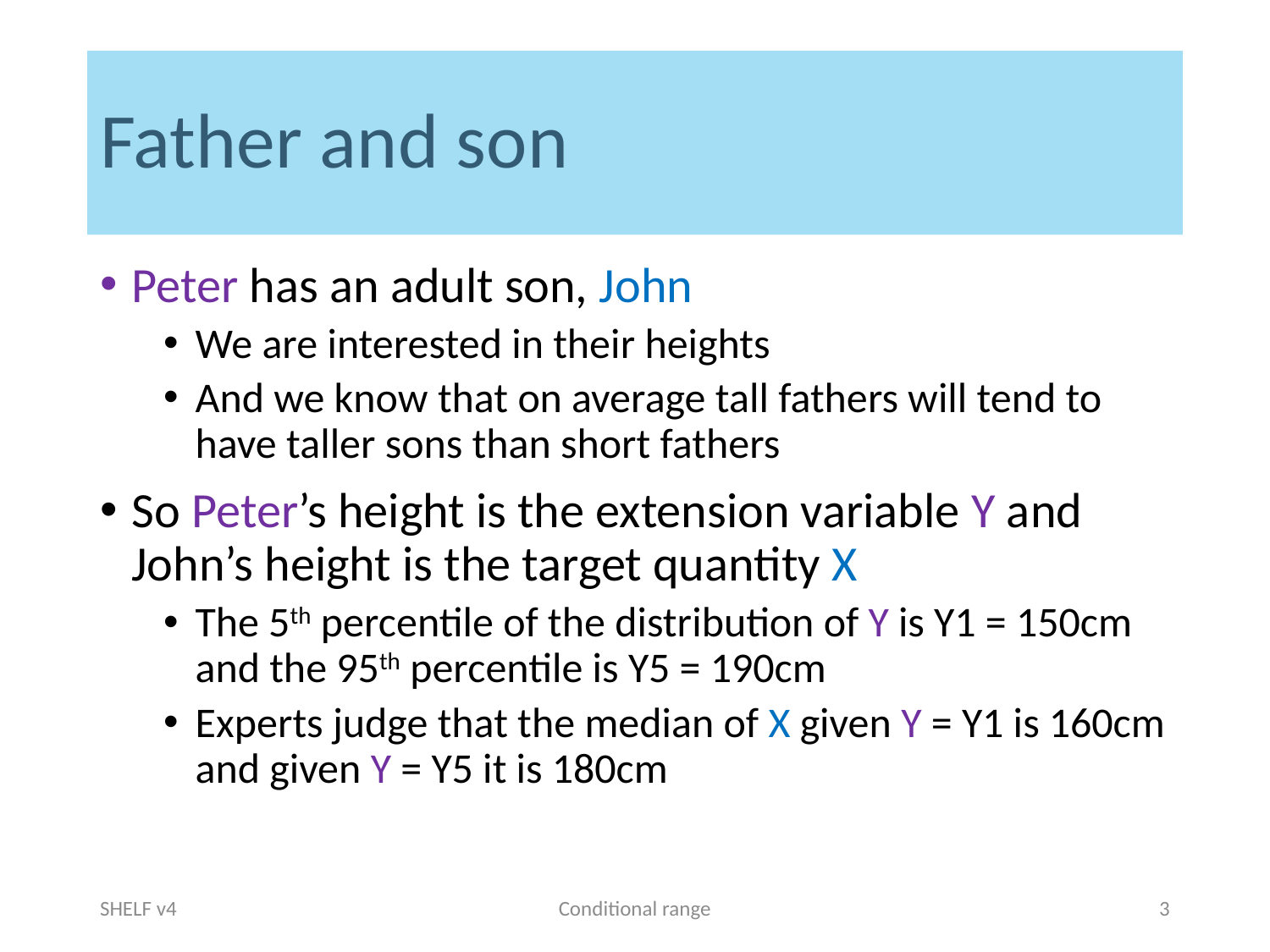

# Father and son
Peter has an adult son, John
We are interested in their heights
And we know that on average tall fathers will tend to have taller sons than short fathers
So Peter’s height is the extension variable Y and John’s height is the target quantity X
The 5th percentile of the distribution of Y is Y1 = 150cm and the 95th percentile is Y5 = 190cm
Experts judge that the median of X given Y = Y1 is 160cm and given Y = Y5 it is 180cm
SHELF v4
Conditional range
3